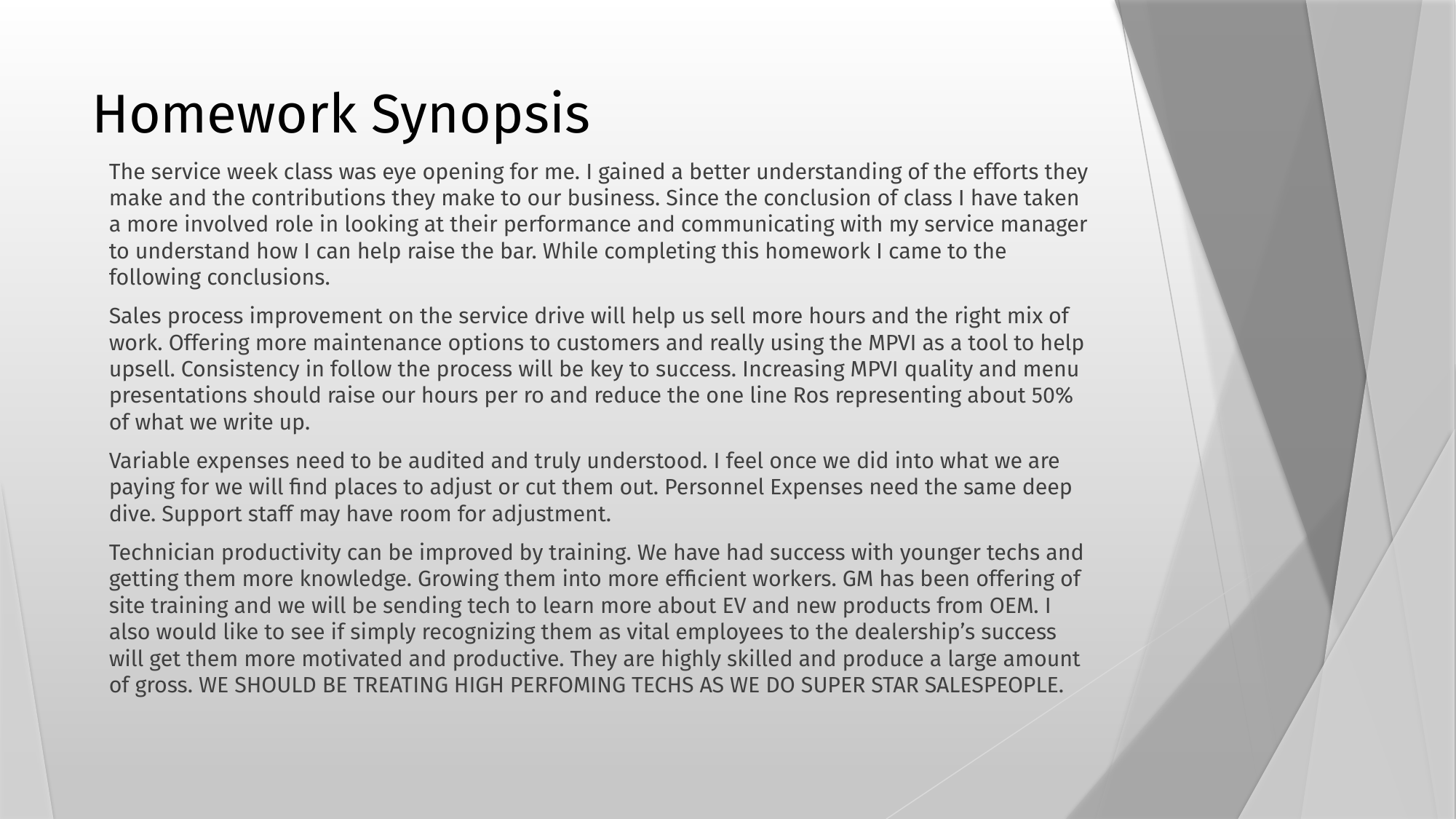

# Homework Synopsis
The service week class was eye opening for me. I gained a better understanding of the efforts they make and the contributions they make to our business. Since the conclusion of class I have taken a more involved role in looking at their performance and communicating with my service manager to understand how I can help raise the bar. While completing this homework I came to the following conclusions.
Sales process improvement on the service drive will help us sell more hours and the right mix of work. Offering more maintenance options to customers and really using the MPVI as a tool to help upsell. Consistency in follow the process will be key to success. Increasing MPVI quality and menu presentations should raise our hours per ro and reduce the one line Ros representing about 50% of what we write up.
Variable expenses need to be audited and truly understood. I feel once we did into what we are paying for we will find places to adjust or cut them out. Personnel Expenses need the same deep dive. Support staff may have room for adjustment.
Technician productivity can be improved by training. We have had success with younger techs and getting them more knowledge. Growing them into more efficient workers. GM has been offering of site training and we will be sending tech to learn more about EV and new products from OEM. I also would like to see if simply recognizing them as vital employees to the dealership’s success will get them more motivated and productive. They are highly skilled and produce a large amount of gross. WE SHOULD BE TREATING HIGH PERFOMING TECHS AS WE DO SUPER STAR SALESPEOPLE.